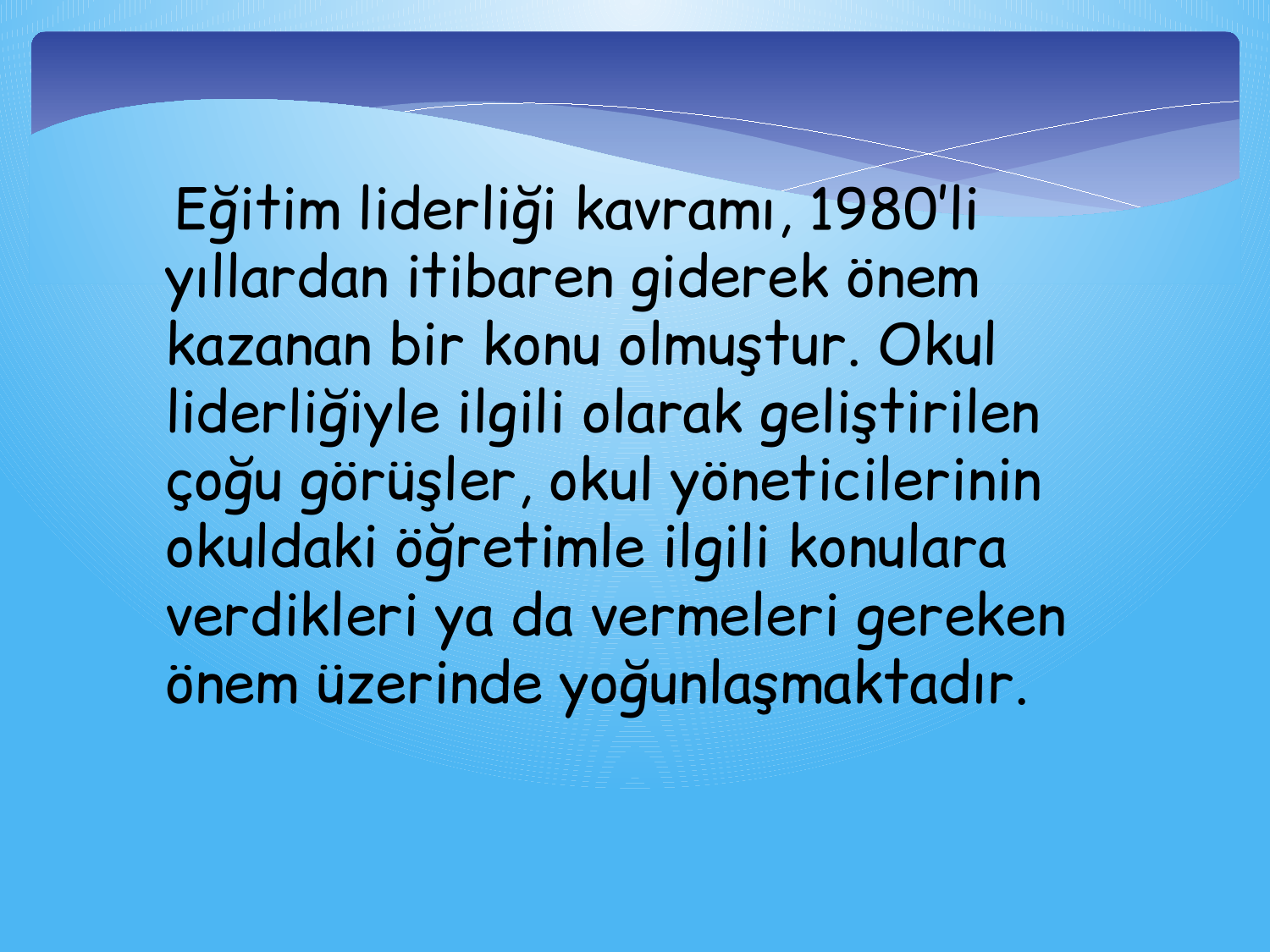

Eğitim liderliği kavramı, 1980’li yıllardan itibaren giderek önem kazanan bir konu olmuştur. Okul liderliğiyle ilgili olarak geliştirilen çoğu görüşler, okul yöneticilerinin okuldaki öğretimle ilgili konulara verdikleri ya da vermeleri gereken önem üzerinde yoğunlaşmaktadır.